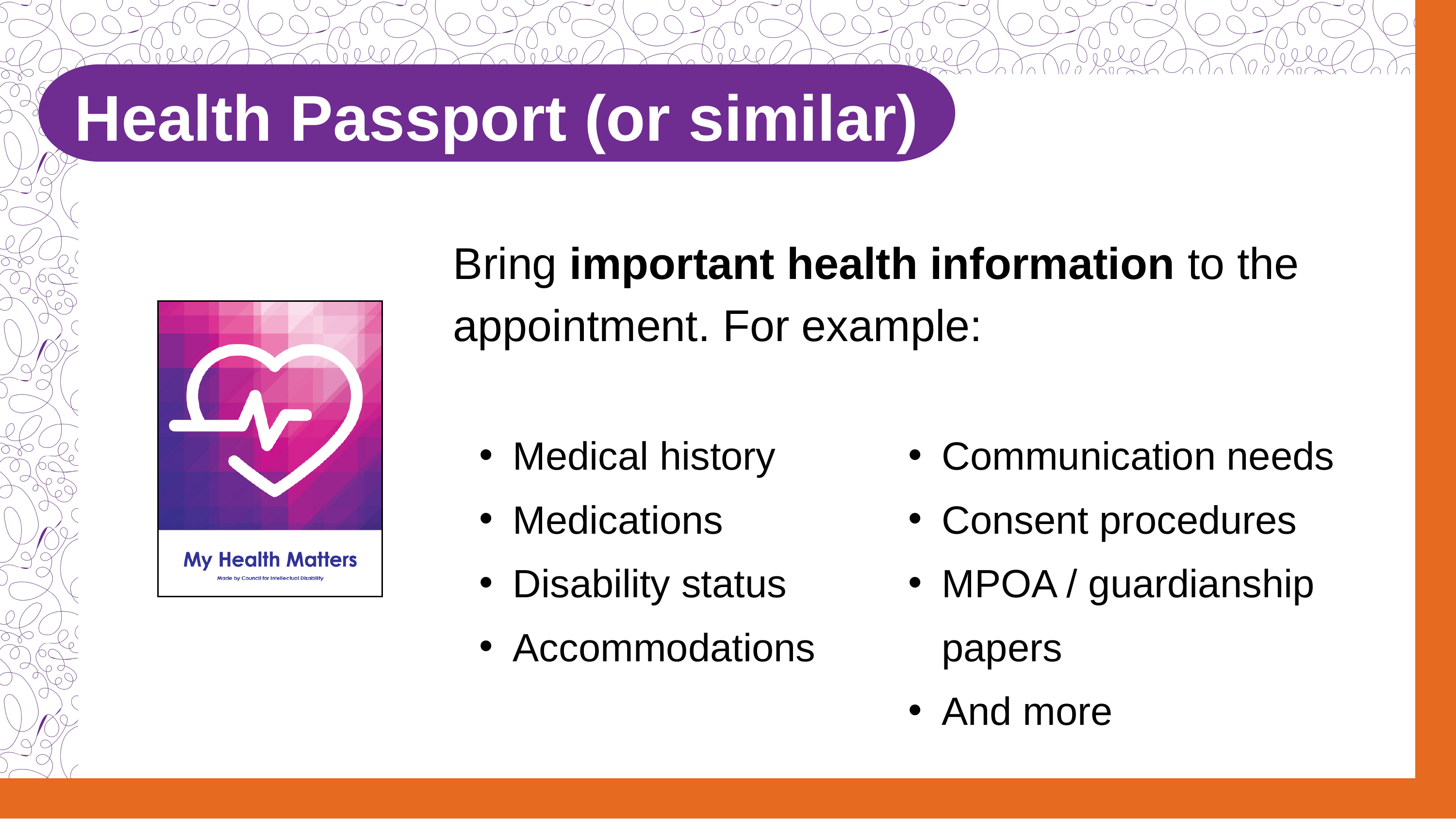

Health Passport (or similar)

Bring important health information to the appointment. For example:

Medical history
Medications
Disability status
Accommodations

Communication needs
Consent procedures
MPOA / guardianship papers
And more